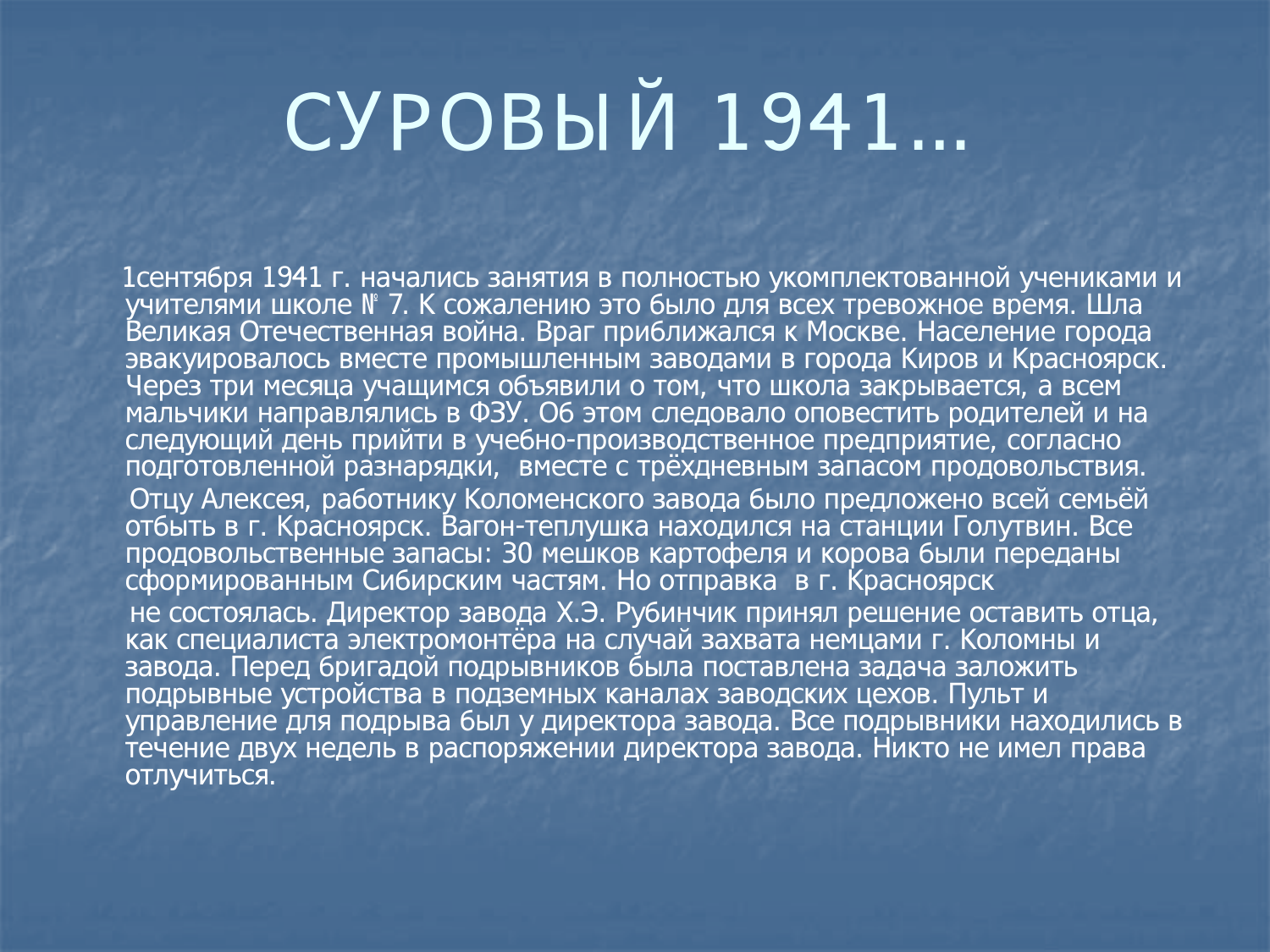

# СУРОВЫЙ 1941…

     1сентября 1941 г. начались занятия в полностью укомплектованной учениками и учителями школе № 7. К сожалению это было для всех тревожное время. Шла Великая Отечественная война. Враг приближался к Москве. Население города эвакуировалось вместе промышленным заводами в города Киров и Красноярск.  Через три месяца учащимся объявили о том, что школа закрывается, а всем мальчики направлялись в ФЗУ. Об этом следовало оповестить родителей и на следующий день прийти в учебно-производственное предприятие, согласно подготовленной разнарядки,  вместе с трёхдневным запасом продовольствия.
      Отцу Алексея, работнику Коломенского завода было предложено всей семьёй отбыть в г. Красноярск. Вагон-теплушка находился на станции Голутвин. Все продовольственные запасы: 30 мешков картофеля и корова были переданы сформированным Сибирским частям. Но отправка  в г. Красноярск
      не состоялась. Директор завода Х.Э. Рубинчик принял решение оставить отца, как специалиста электромонтёра на случай захвата немцами г. Коломны и завода. Перед бригадой подрывников была поставлена задача заложить подрывные устройства в подземных каналах заводских цехов. Пульт и управление для подрыва был у директора завода. Все подрывники находились в течение двух недель в распоряжении директора завода. Никто не имел права отлучиться.